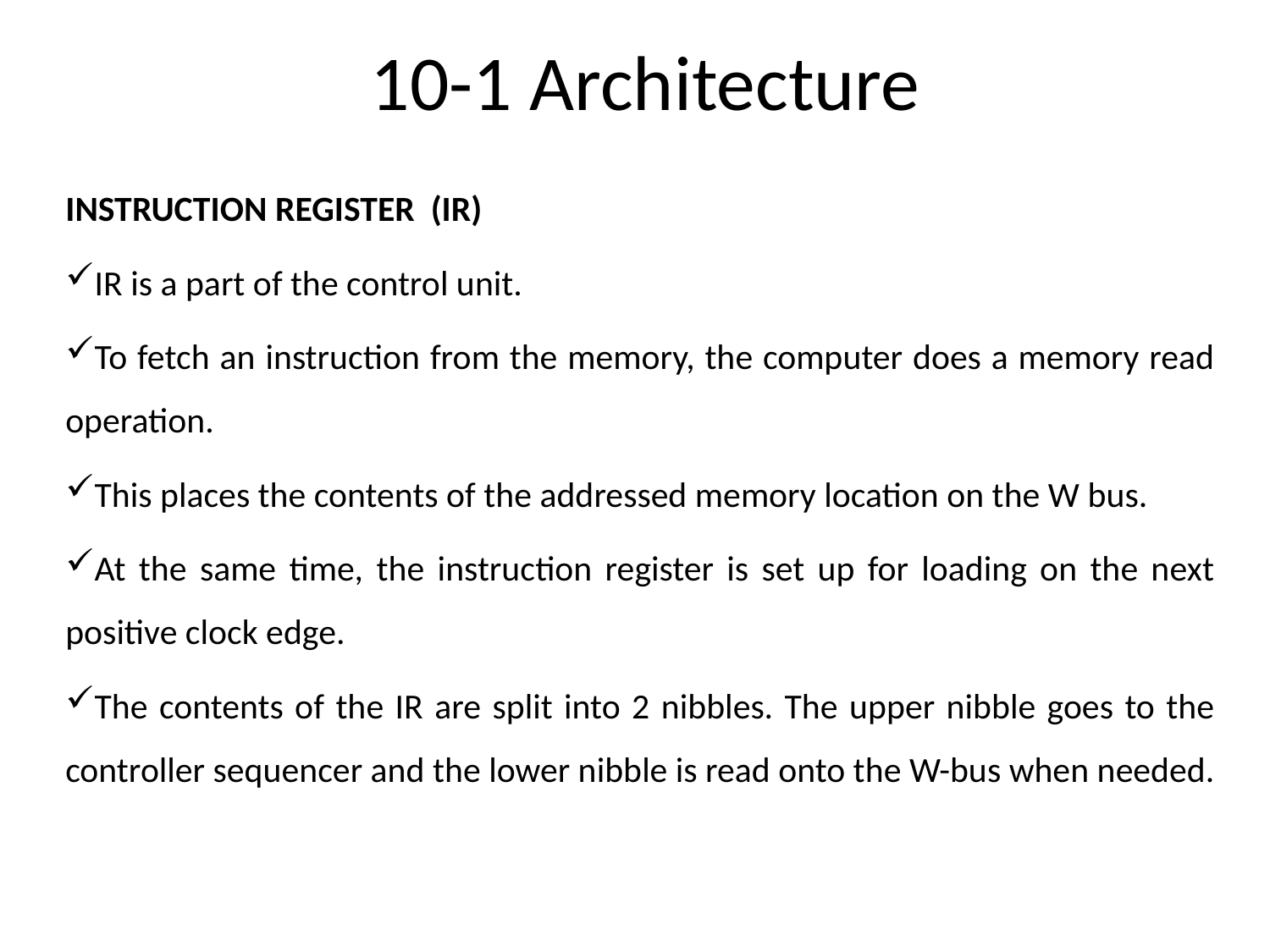

# 10-1 Architecture
INSTRUCTION REGISTER  (IR)
IR is a part of the control unit.
To fetch an instruction from the memory, the computer does a memory read operation.
This places the contents of the addressed memory location on the W bus.
At the same time, the instruction register is set up for loading on the next positive clock edge.
The contents of the IR are split into 2 nibbles. The upper nibble goes to the controller sequencer and the lower nibble is read onto the W-bus when needed.